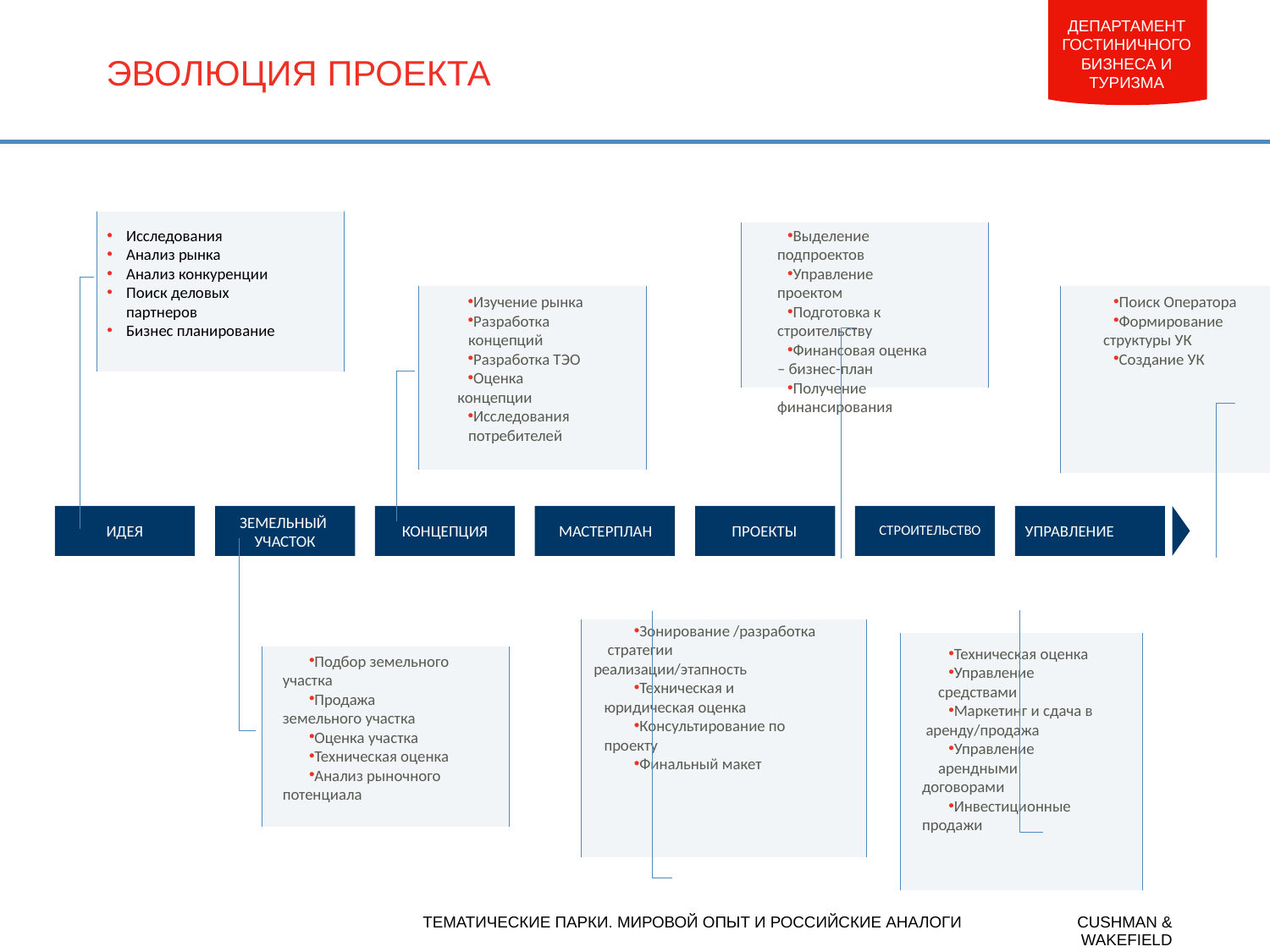

ЭВОЛЮЦИЯ ПРОЕКТА
|  |
| --- |
|  |
| --- |
Исследования
Анализ рынка
Анализ конкуренции
Поиск деловых партнеров
Бизнес планирование
Выделение подпроектов
Управление проектом
Подготовка к строительству
Финансовая оценка – бизнес-план
Получение финансирования

|  |
| --- |
|  |
| --- |
Изучение рынка
Разработка
   концепций
Разработка ТЭО
Оценка концепции
Исследования
   потребителей
Поиск Оператора
Формирование структуры УК
Создание УК

ЗЕМЕЛЬНЫЙ
УЧАСТОК
ИДЕЯ
КОНЦЕПЦИЯ
МАСТЕРПЛАН
ПРОЕКТЫ
СТРОИТЕЛЬСТВО
УПРАВЛЕНИЕ
|  |
| --- |
Зонирование /разработка
 стратегии реализации/этапность
Техническая и
юридическая оценка
Консультирование по
проекту
Финальный макет
|  |
| --- |
Техническая оценка
Управление средствами
Маркетинг и сдача в
  аренду/продажа
Управление арендными
 договорами
Инвестиционные
 продажи
|  |
| --- |
Подбор земельного
 участка
Продажа
 земельного участка
Оценка участка
Техническая оценка
Анализ рыночного
 потенциала